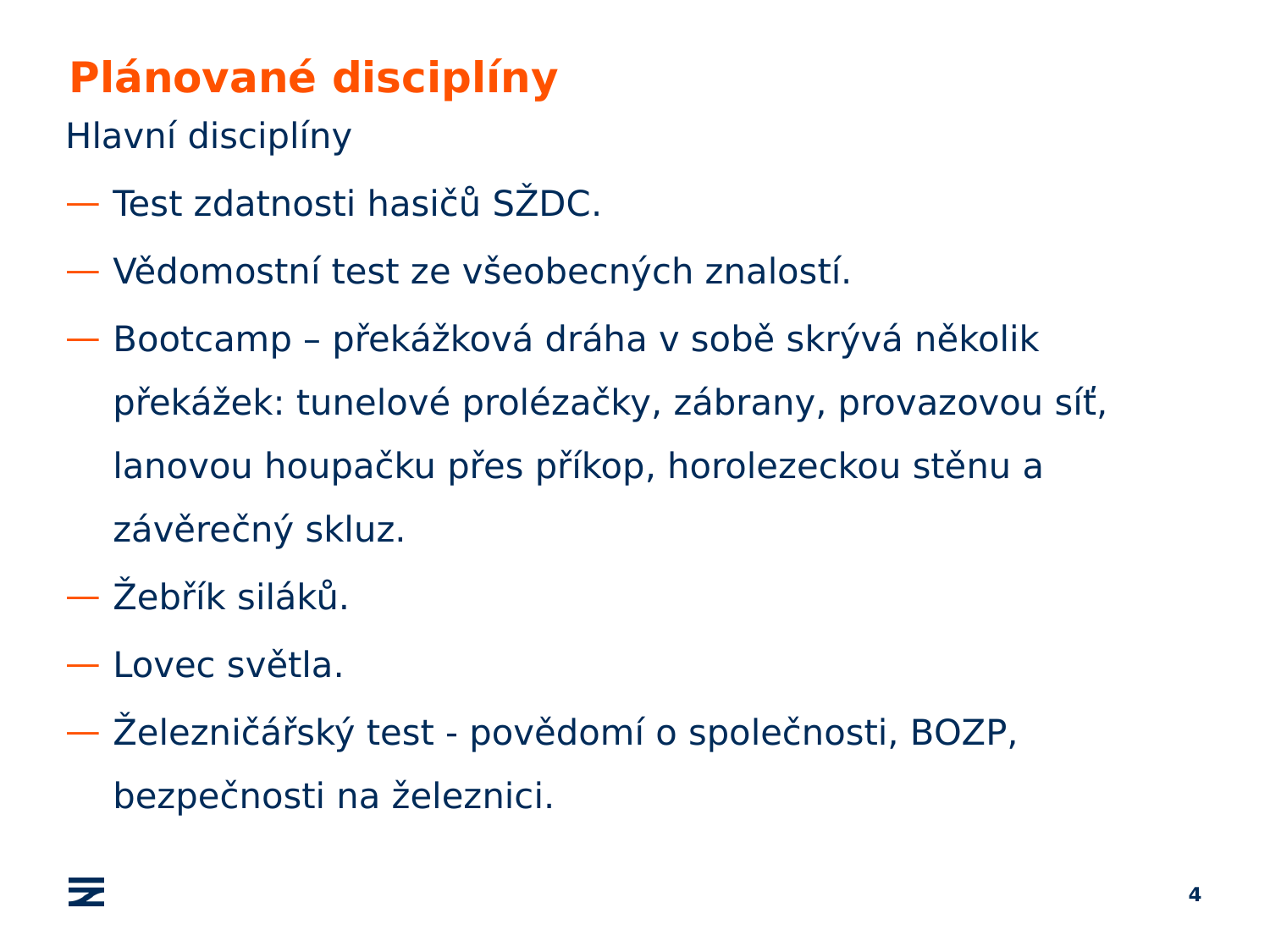

# Plánované disciplíny
Hlavní disciplíny
Test zdatnosti hasičů SŽDC.
Vědomostní test ze všeobecných znalostí.
Bootcamp – překážková dráha v sobě skrývá několik překážek: tunelové prolézačky, zábrany, provazovou síť, lanovou houpačku přes příkop, horolezeckou stěnu a závěrečný skluz.
Žebřík siláků.
Lovec světla.
Železničářský test - povědomí o společnosti, BOZP, bezpečnosti na železnici.

4